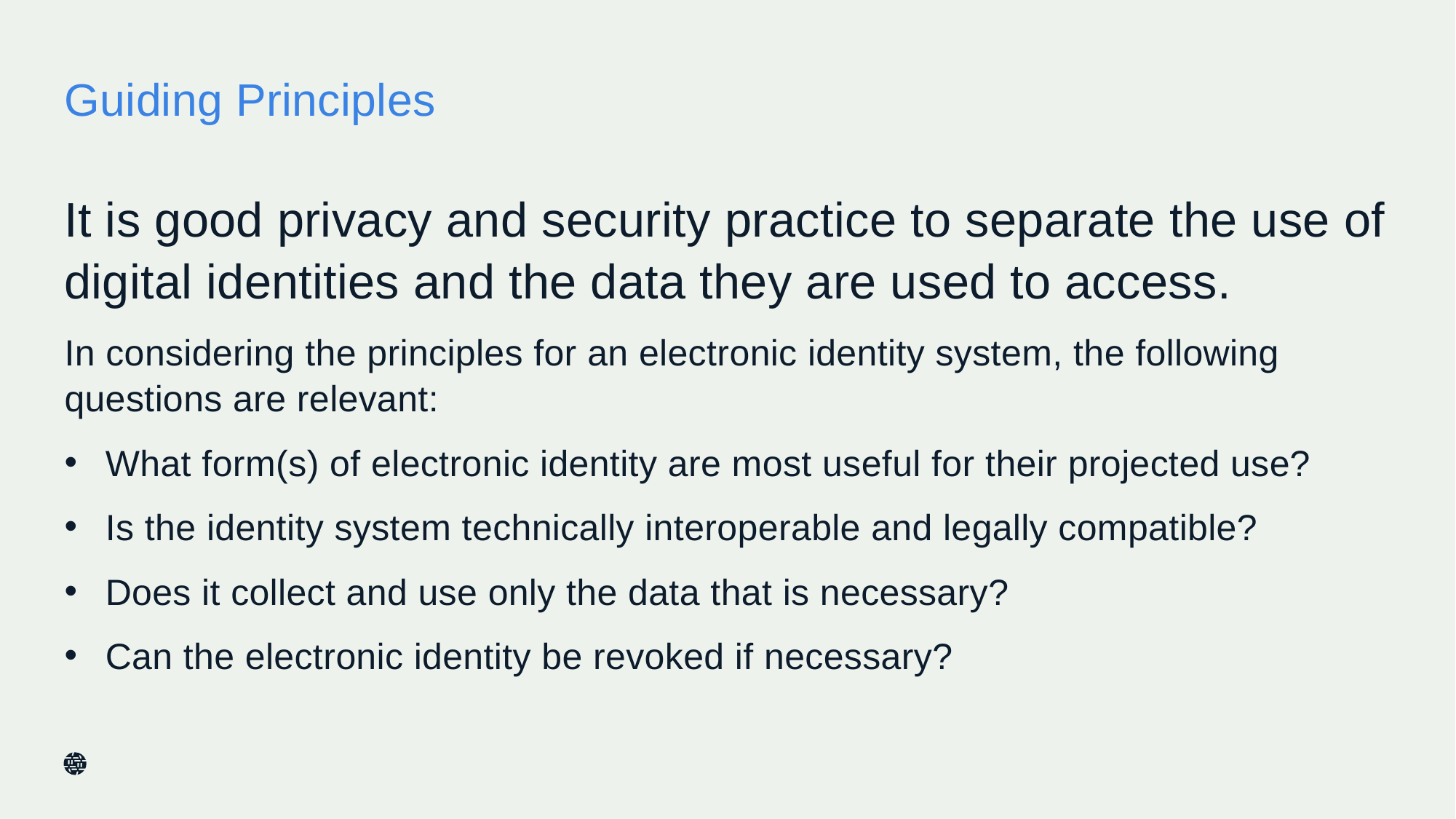

# Guiding Principles

It is good privacy and security practice to separate the use of digital identities and the data they are used to access.
In considering the principles for an electronic identity system, the following questions are relevant:
What form(s) of electronic identity are most useful for their projected use?
Is the identity system technically interoperable and legally compatible?
Does it collect and use only the data that is necessary?
Can the electronic identity be revoked if necessary?